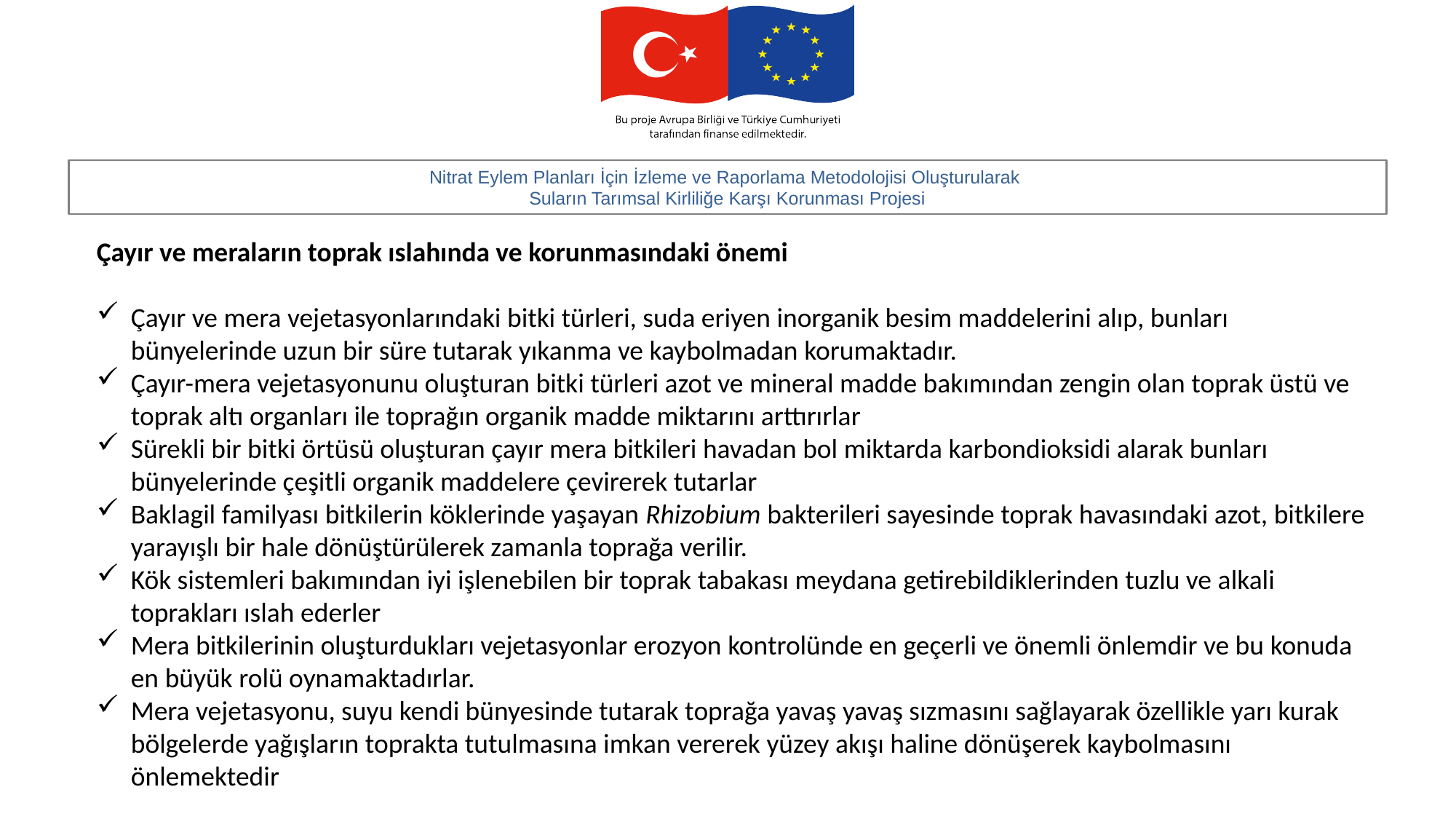

Çayır ve meraların toprak ıslahında ve korunmasındaki önemi

Çayır ve mera vejetasyonlarındaki bitki türleri, suda eriyen inorganik besim maddelerini alıp, bunları bünyelerinde uzun bir süre tutarak yıkanma ve kaybolmadan korumaktadır.
Çayır-mera vejetasyonunu oluşturan bitki türleri azot ve mineral madde bakımından zengin olan toprak üstü ve toprak altı organları ile toprağın organik madde miktarını arttırırlar
Sürekli bir bitki örtüsü oluşturan çayır mera bitkileri havadan bol miktarda karbondioksidi alarak bunları bünyelerinde çeşitli organik maddelere çevirerek tutarlar
Baklagil familyası bitkilerin köklerinde yaşayan Rhizobium bakterileri sayesinde toprak havasındaki azot, bitkilere yarayışlı bir hale dönüştürülerek zamanla toprağa verilir.
Kök sistemleri bakımından iyi işlenebilen bir toprak tabakası meydana getirebildiklerinden tuzlu ve alkali toprakları ıslah ederler
Mera bitkilerinin oluşturdukları vejetasyonlar erozyon kontrolünde en geçerli ve önemli önlemdir ve bu konuda en büyük rolü oynamaktadırlar.
Mera vejetasyonu, suyu kendi bünyesinde tutarak toprağa yavaş yavaş sızmasını sağlayarak özellikle yarı kurak bölgelerde yağışların toprakta tutulmasına imkan vererek yüzey akışı haline dönüşerek kaybolmasını önlemektedir